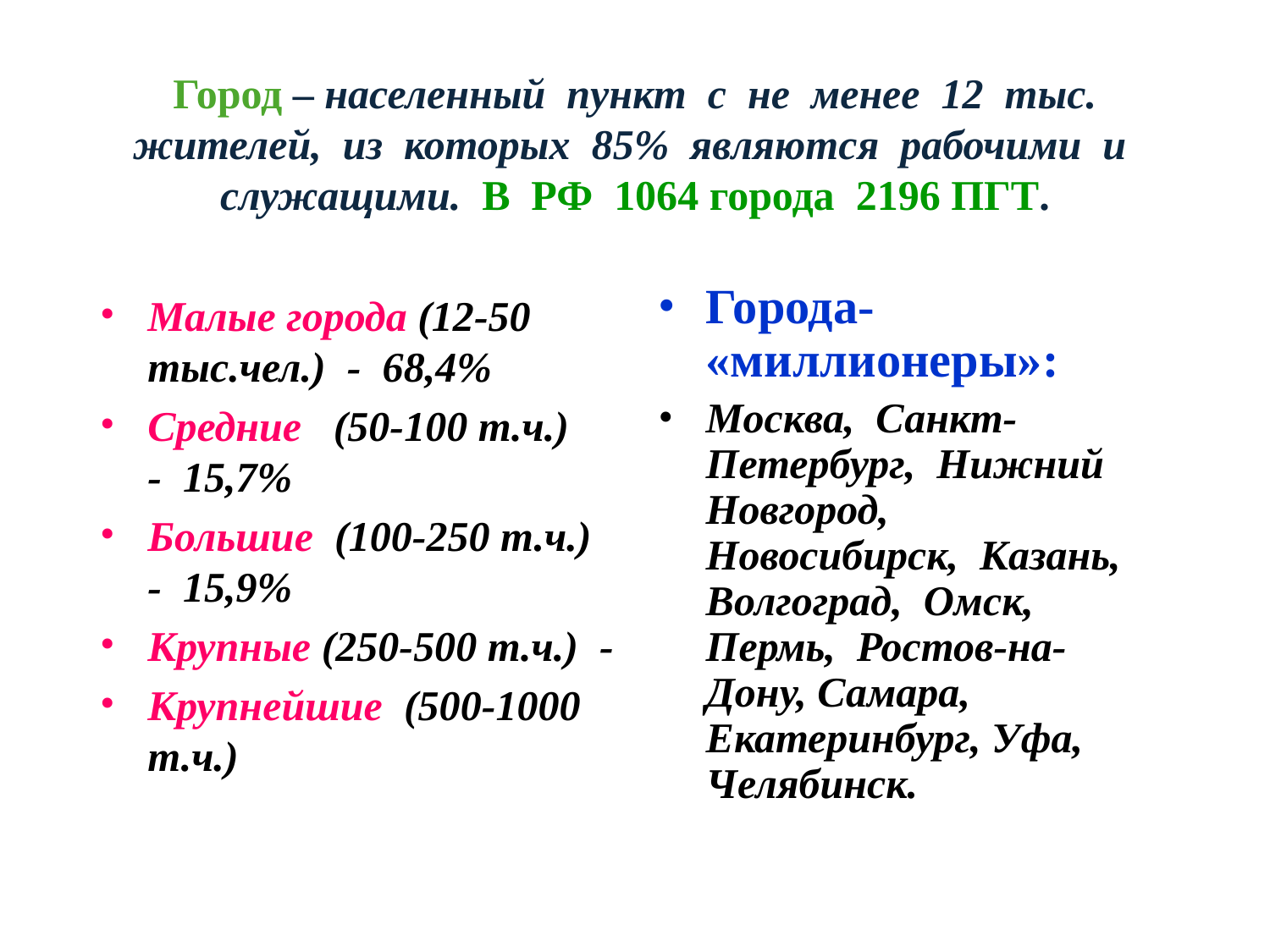

# Город – населенный  пункт  с  не  менее  12  тыс. жителей,  из  которых  85%  являются  рабочими  и  служащими.  В  РФ  1064 города  2196 ПГТ.
Города-  «миллионеры»:
Москва,  Санкт-Петербург,  Нижний  Новгород,  Новосибирск,  Казань,  Волгоград,  Омск,  Пермь,  Ростов-на-Дону, Самара, Екатеринбург, Уфа,  Челябинск.
Малые города (12-50 тыс.чел.)  -  68,4%
Средние   (50-100 т.ч.)   -  15,7%
Большие  (100-250 т.ч.) -  15,9%
Крупные (250-500 т.ч.)  -
Крупнейшие  (500-1000 т.ч.)